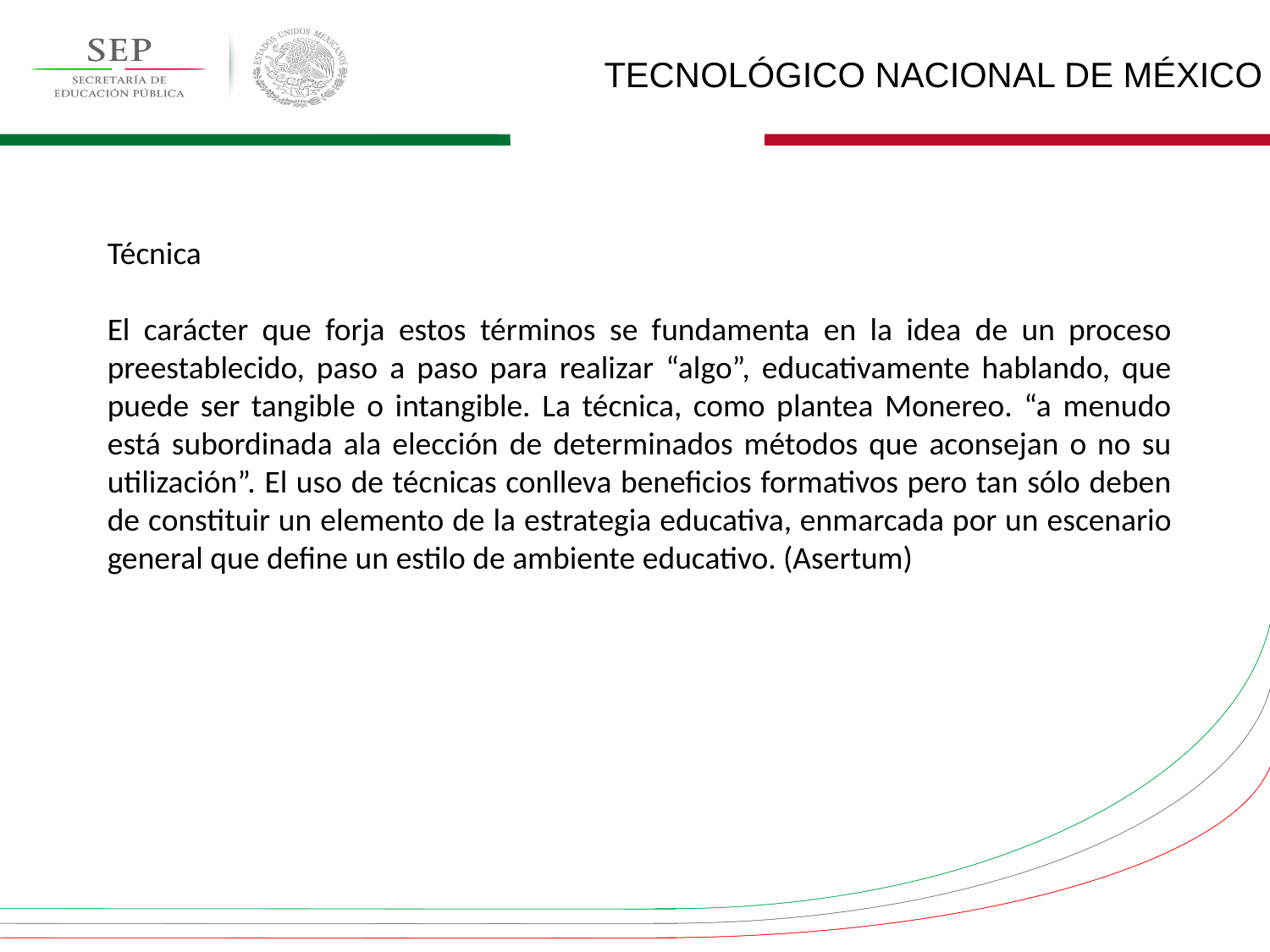

Técnica

El carácter que forja estos términos se fundamenta en la idea de un proceso preestablecido, paso a paso para realizar “algo”, educativamente hablando, que puede ser tangible o intangible. La técnica, como plantea Monereo. “a menudo está subordinada ala elección de determinados métodos que aconsejan o no su utilización”. El uso de técnicas conlleva beneficios formativos pero tan sólo deben de constituir un elemento de la estrategia educativa, enmarcada por un escenario general que define un estilo de ambiente educativo. (Asertum)